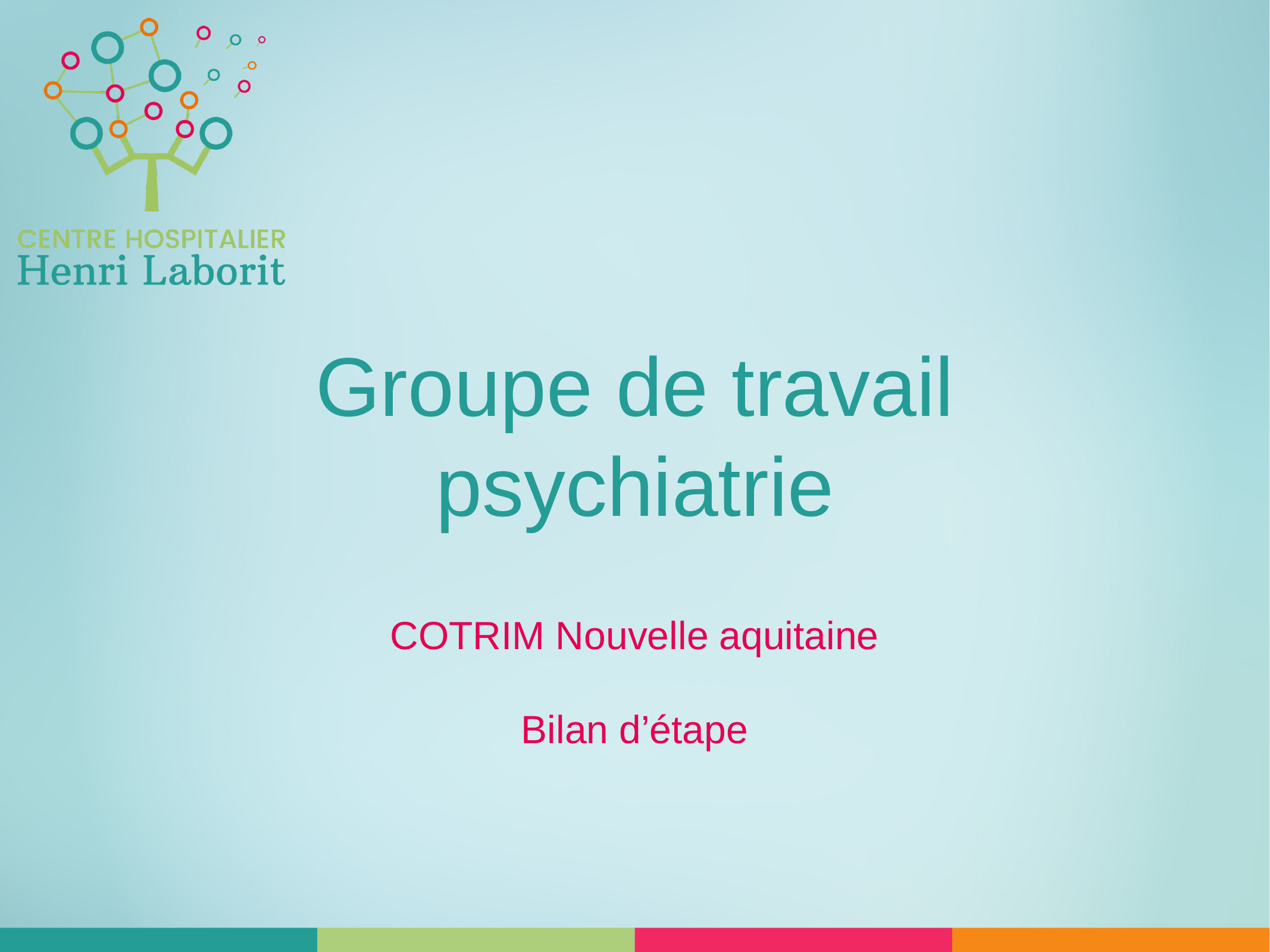

# Groupe de travail psychiatrie
COTRIM Nouvelle aquitaine

Bilan d’étape